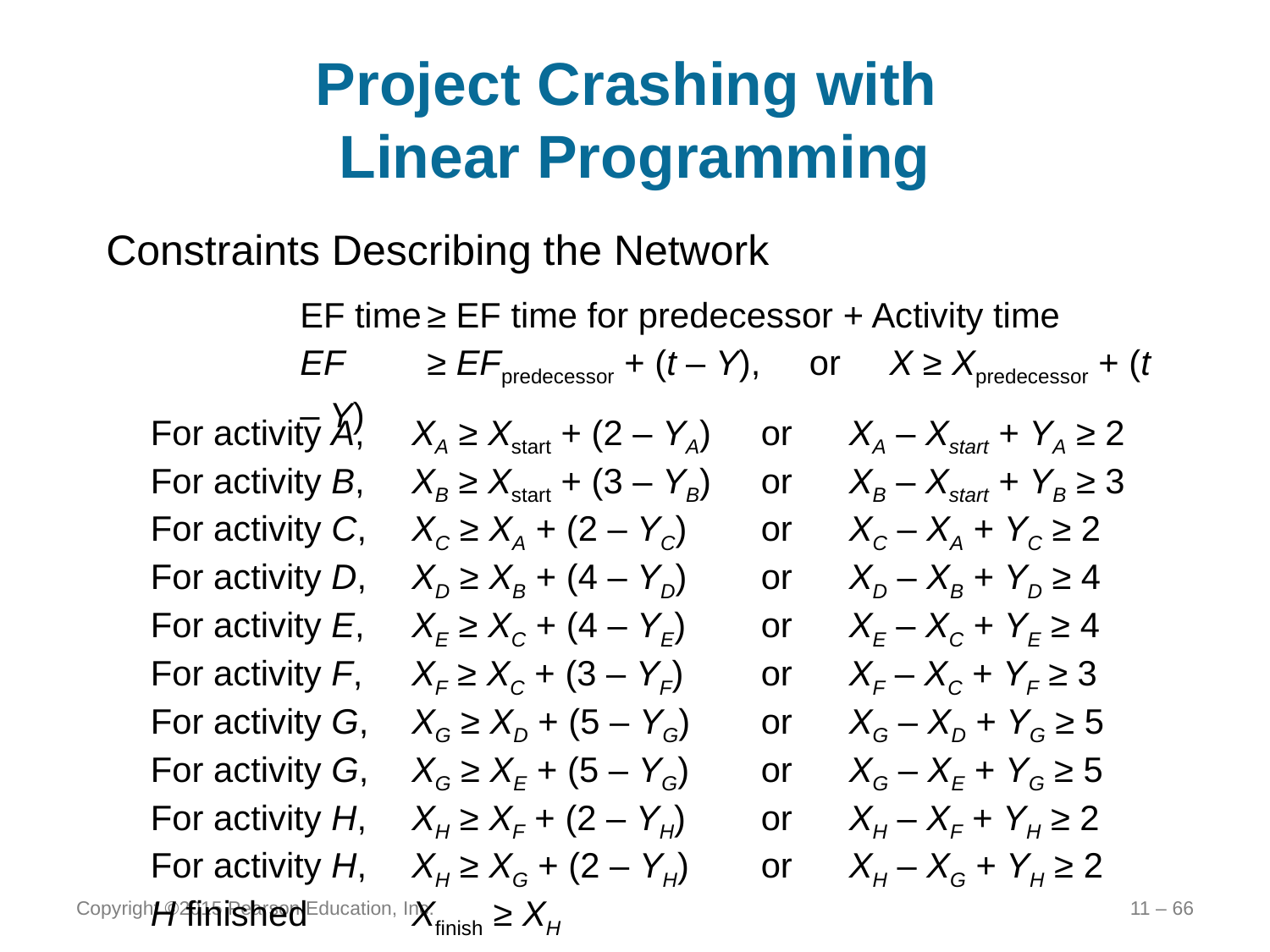

# Project Crashing with Linear Programming
Constraints Describing the Network
	EF time	≥ EF time for predecessor + Activity time
	EF	≥ EFpredecessor + (t – Y),     or     X ≥ Xpredecessor + (t – Y)
For activity A,	XA ≥ Xstart + (2 – YA)	or	XA – Xstart + YA ≥ 2
For activity B,	XB ≥ Xstart + (3 – YB)	or	XB – Xstart + YB ≥ 3
For activity C,	XC ≥ XA + (2 – YC)	or	XC – XA + YC ≥ 2
For activity D,	XD ≥ XB + (4 – YD)	or	XD – XB + YD ≥ 4
For activity E,	XE ≥ XC + (4 – YE)	or	XE – XC + YE ≥ 4
For activity F,	XF ≥ XC + (3 – YF)	or	XF – XC + YF ≥ 3
For activity G,	XG ≥ XD + (5 – YG)	or	XG – XD + YG ≥ 5
For activity G,	XG ≥ XE + (5 – YG)	or	XG – XE + YG ≥ 5
For activity H,	XH ≥ XF + (2 – YH)	or	XH – XF + YH ≥ 2
For activity H,	XH ≥ XG + (2 – YH)	or	XH – XG + YH ≥ 2
H finished	Xfinish ≥ XH
Copyright ©2015 Pearson Education, Inc.
11 – 66